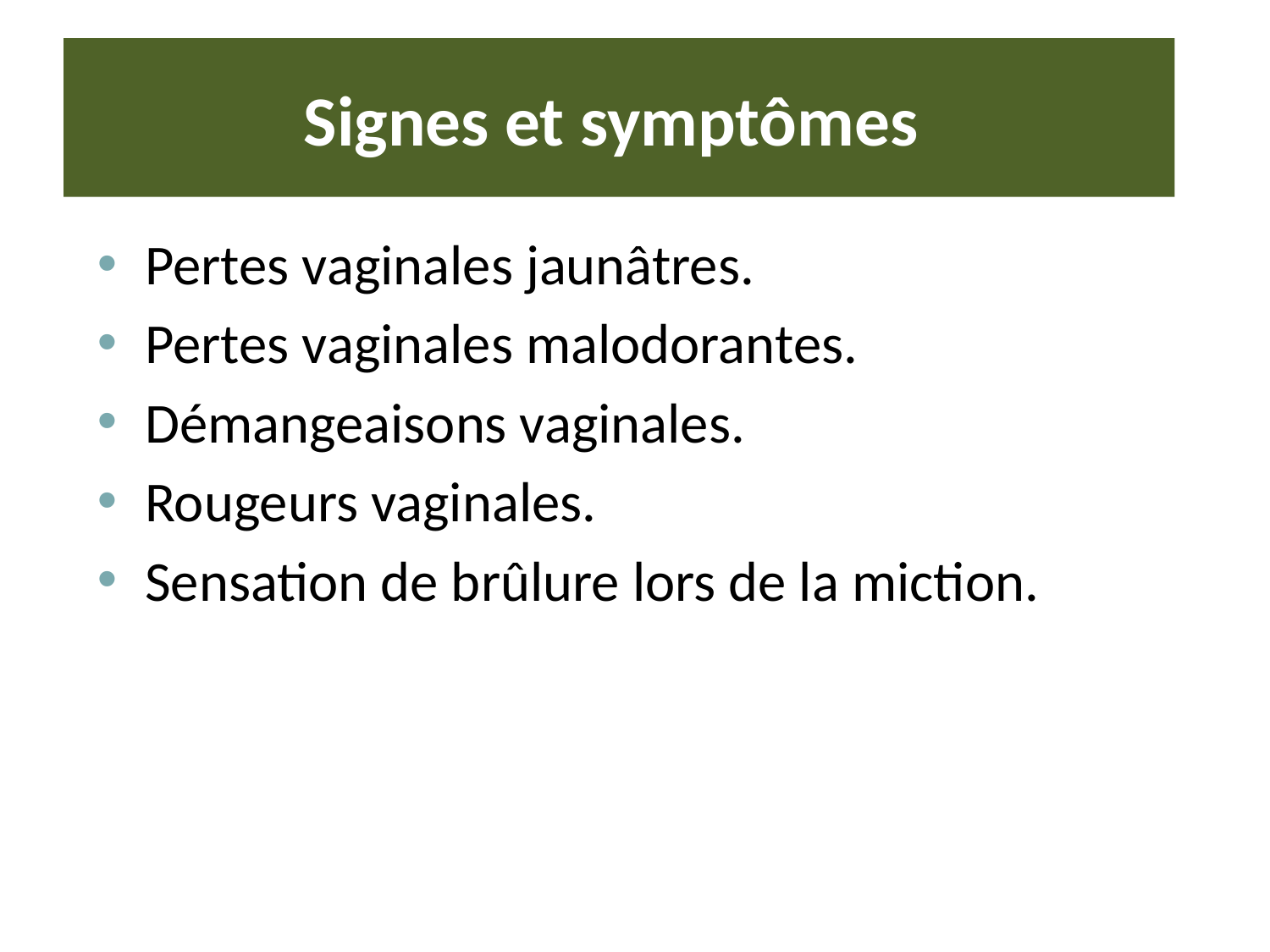

# Signes et symptômes
Pertes vaginales jaunâtres.
Pertes vaginales malodorantes.
Démangeaisons vaginales.
Rougeurs vaginales.
Sensation de brûlure lors de la miction.